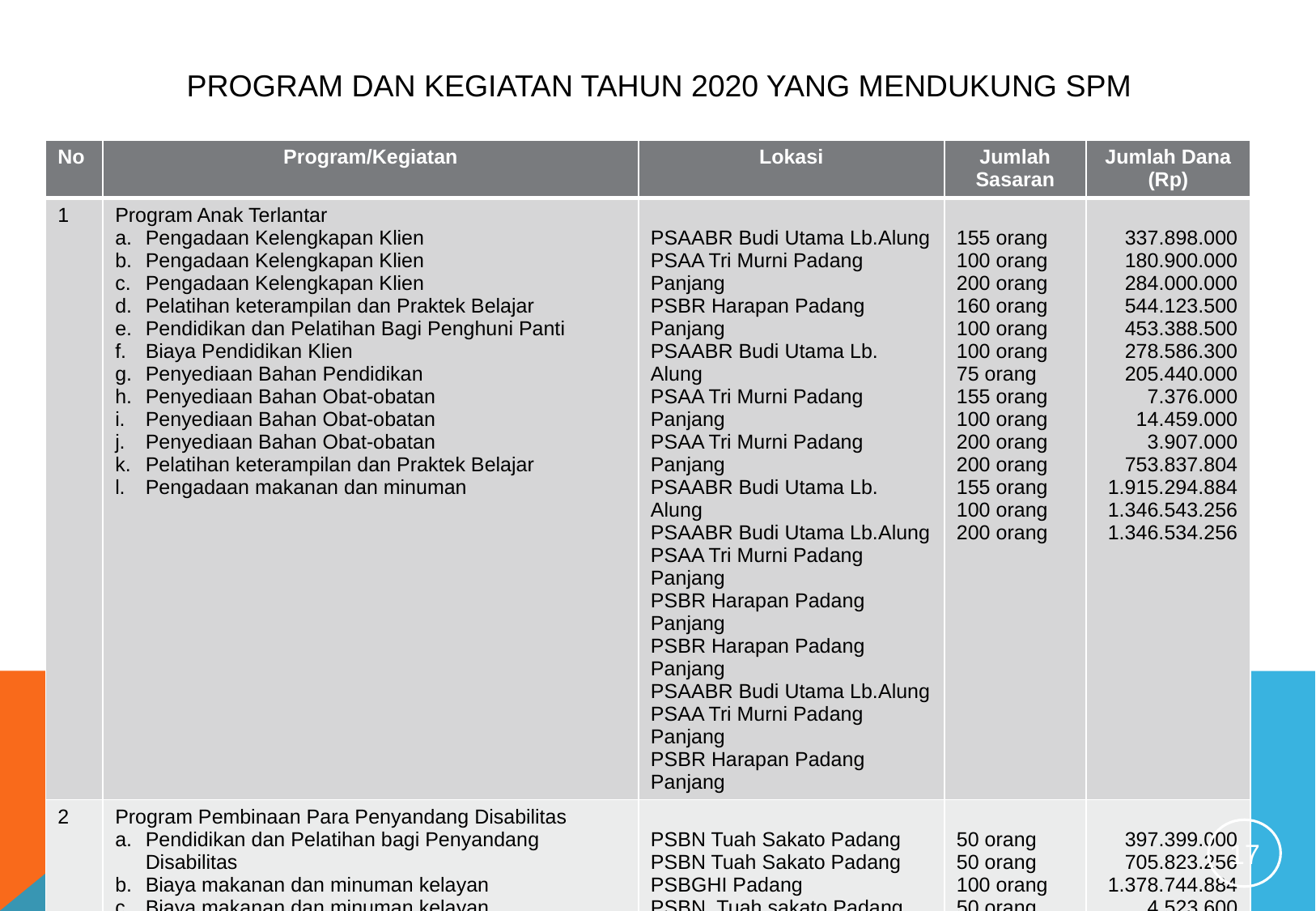

# Program dan kegiatan tahun 2020 yang mendukung spm
| No | Program/Kegiatan | Lokasi | Jumlah Sasaran | Jumlah Dana (Rp) |
| --- | --- | --- | --- | --- |
| 1 | Program Anak Terlantar Pengadaan Kelengkapan Klien Pengadaan Kelengkapan Klien Pengadaan Kelengkapan Klien Pelatihan keterampilan dan Praktek Belajar Pendidikan dan Pelatihan Bagi Penghuni Panti Biaya Pendidikan Klien Penyediaan Bahan Pendidikan Penyediaan Bahan Obat-obatan Penyediaan Bahan Obat-obatan Penyediaan Bahan Obat-obatan Pelatihan keterampilan dan Praktek Belajar Pengadaan makanan dan minuman | PSAABR Budi Utama Lb.Alung PSAA Tri Murni Padang Panjang PSBR Harapan Padang Panjang PSAABR Budi Utama Lb. Alung PSAA Tri Murni Padang Panjang PSAA Tri Murni Padang Panjang PSAABR Budi Utama Lb. Alung PSAABR Budi Utama Lb.Alung PSAA Tri Murni Padang Panjang PSBR Harapan Padang Panjang PSBR Harapan Padang Panjang PSAABR Budi Utama Lb.Alung PSAA Tri Murni Padang Panjang PSBR Harapan Padang Panjang | 155 orang 100 orang 200 orang 160 orang 100 orang 100 orang 75 orang 155 orang 100 orang 200 orang 200 orang 155 orang 100 orang 200 orang | 337.898.000 180.900.000 284.000.000 544.123.500 453.388.500 278.586.300 205.440.000 7.376.000 14.459.000 3.907.000 753.837.804 1.915.294.884 1.346.543.256 1.346.534.256 |
| 2 | Program Pembinaan Para Penyandang Disabilitas Pendidikan dan Pelatihan bagi Penyandang Disabilitas Biaya makanan dan minuman kelayan Biaya makanan dan minuman kelayan Penyediaan Bahan Obat-obatan Penyediaan Bahan Obat-obatan’ Pendayagunaan Para Penyandang Disabilitas Biaya Kelengkapan Keleyan Biaya Kelengkapan Kelayan | PSBN Tuah Sakato Padang PSBN Tuah Sakato Padang PSBGHI Padang PSBN Tuah sakato Padang PSBGHI Padang PSBGHI Padang PSBN Tuah Sakato Padang PSBGHI Padang | 50 orang 50 orang 100 orang 50 orang 100 orang 100 orang 100 orang 50 orang | 397.399.000 705.823.256 1.378.744.884 4.523.600 14.613.000 471.579.576 142.540.500 157.900.000 |
17